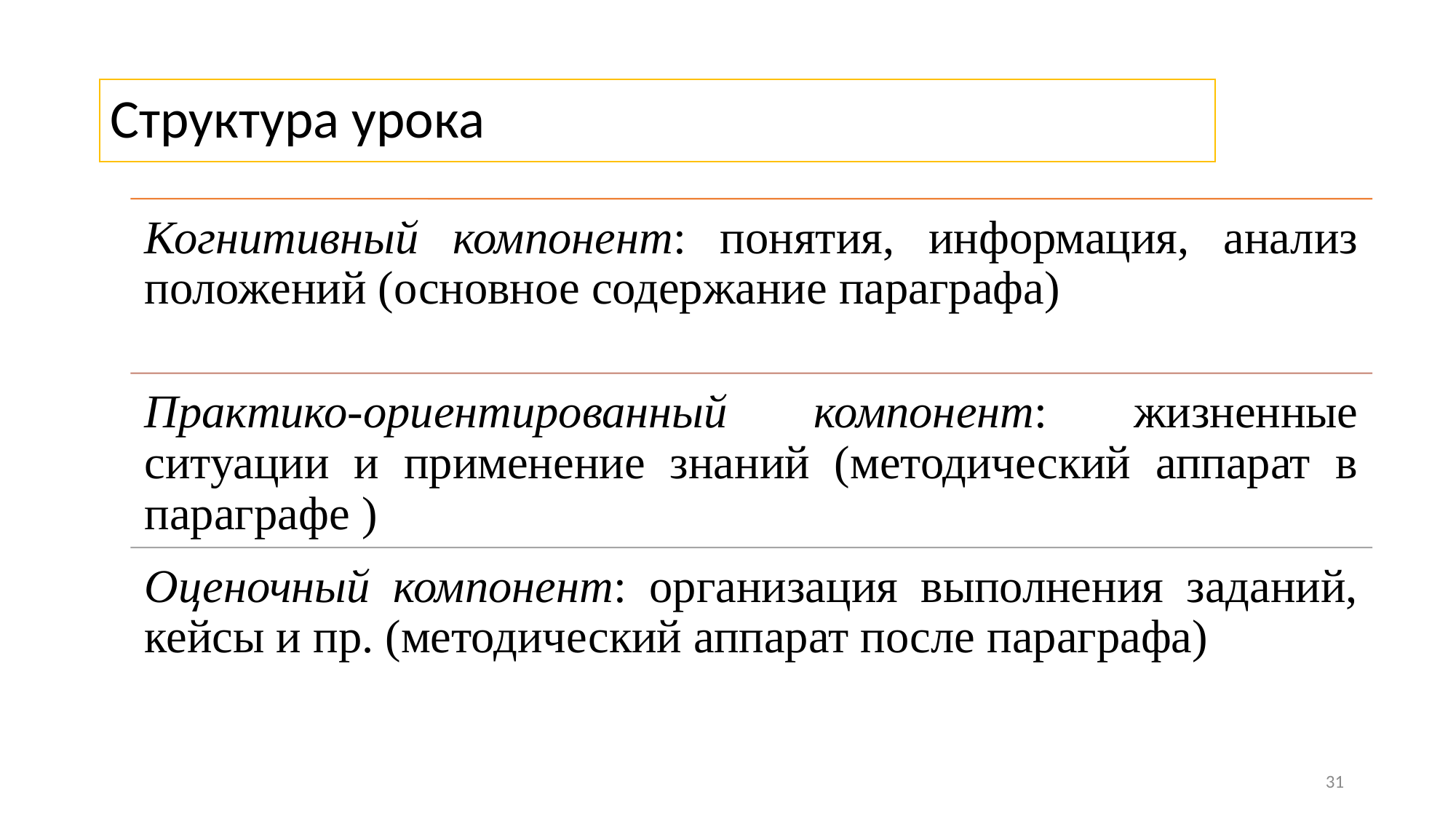

# Структура урока
Когнитивный компонент: понятия, информация, анализ положений (основное содержание параграфа)
Практико-ориентированный компонент: жизненные ситуации и применение знаний (методический аппарат в параграфе )
Оценочный компонент: организация выполнения заданий, кейсы и пр. (методический аппарат после параграфа)
31